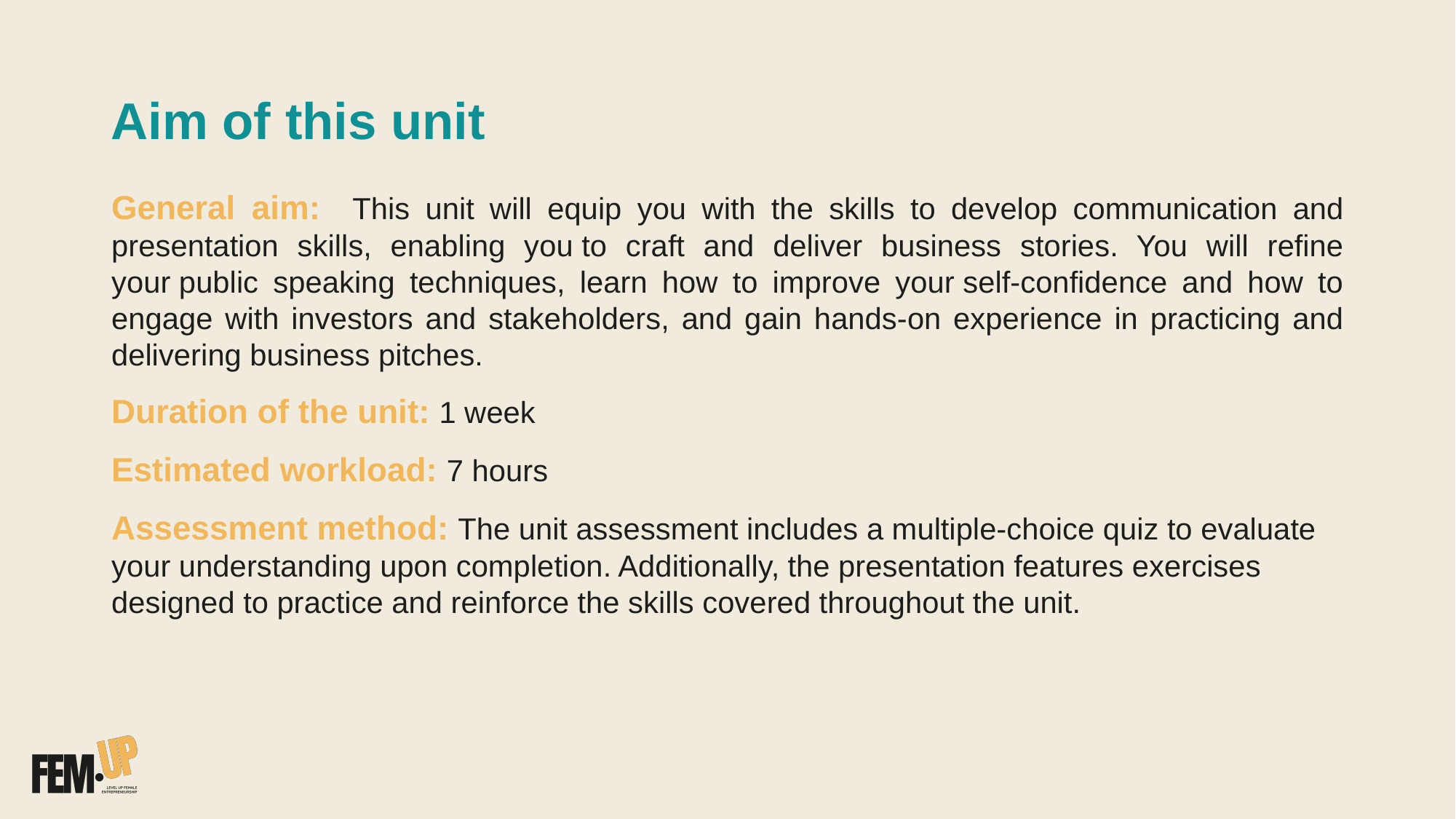

# Aim of this unit
General aim:  This unit will equip you with the skills to develop communication and presentation skills, enabling you to craft and deliver business stories. You will refine your public speaking techniques, learn how to improve your self-confidence and how to engage with investors and stakeholders, and gain hands-on experience in practicing and delivering business pitches.
Duration of the unit: 1 week
Estimated workload: 7 hours
Assessment method: The unit assessment includes a multiple-choice quiz to evaluate your understanding upon completion. Additionally, the presentation features exercises designed to practice and reinforce the skills covered throughout the unit.